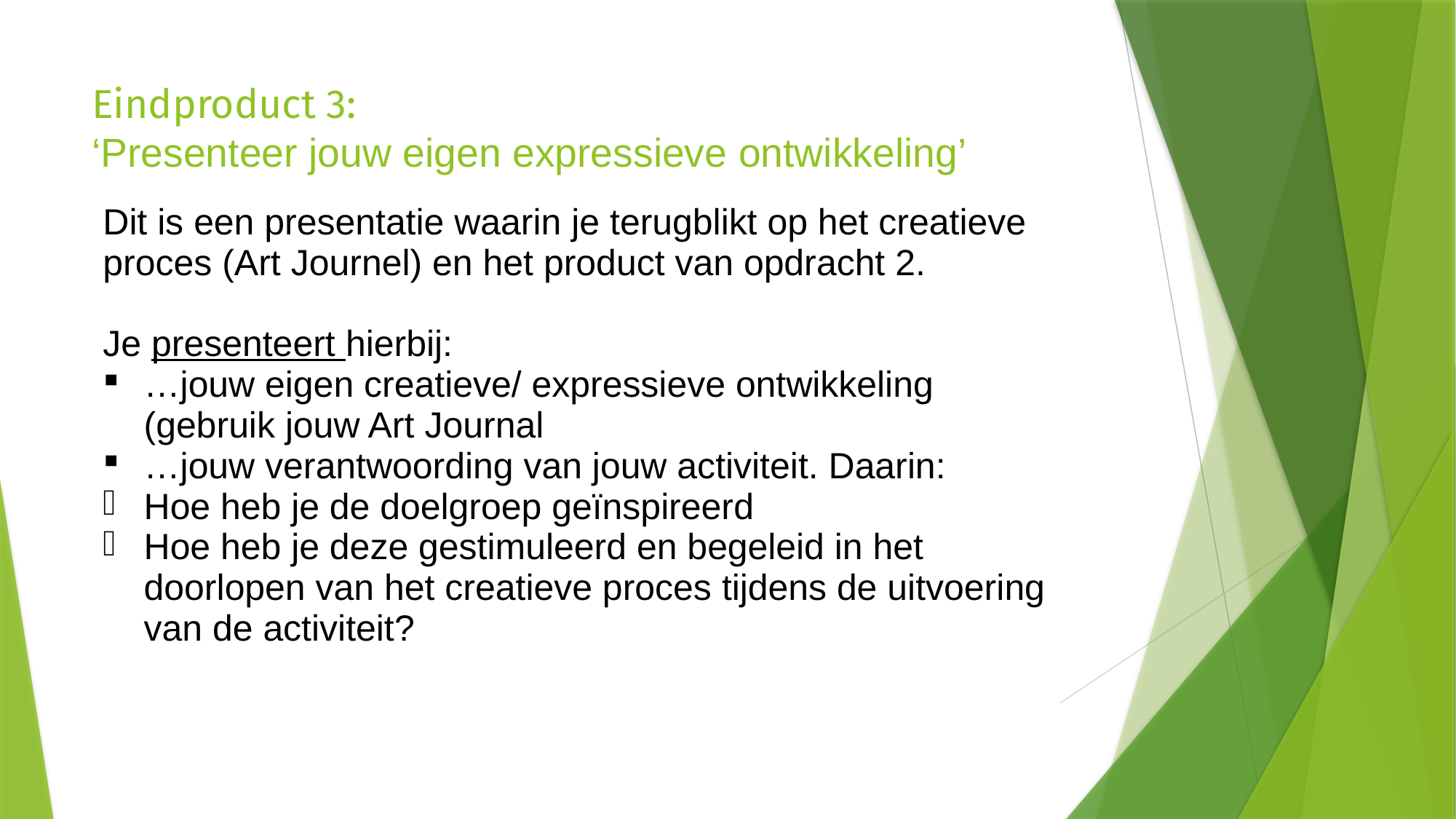

# Eindproduct 3: ‘Presenteer jouw eigen expressieve ontwikkeling’
| Dit is een presentatie waarin je terugblikt op het creatieve proces (Art Journel) en het product van opdracht 2. Je presenteert hierbij: …jouw eigen creatieve/ expressieve ontwikkeling (gebruik jouw Art Journal …jouw verantwoording van jouw activiteit. Daarin: Hoe heb je de doelgroep geïnspireerd Hoe heb je deze gestimuleerd en begeleid in het doorlopen van het creatieve proces tijdens de uitvoering van de activiteit? |
| --- |
|  |